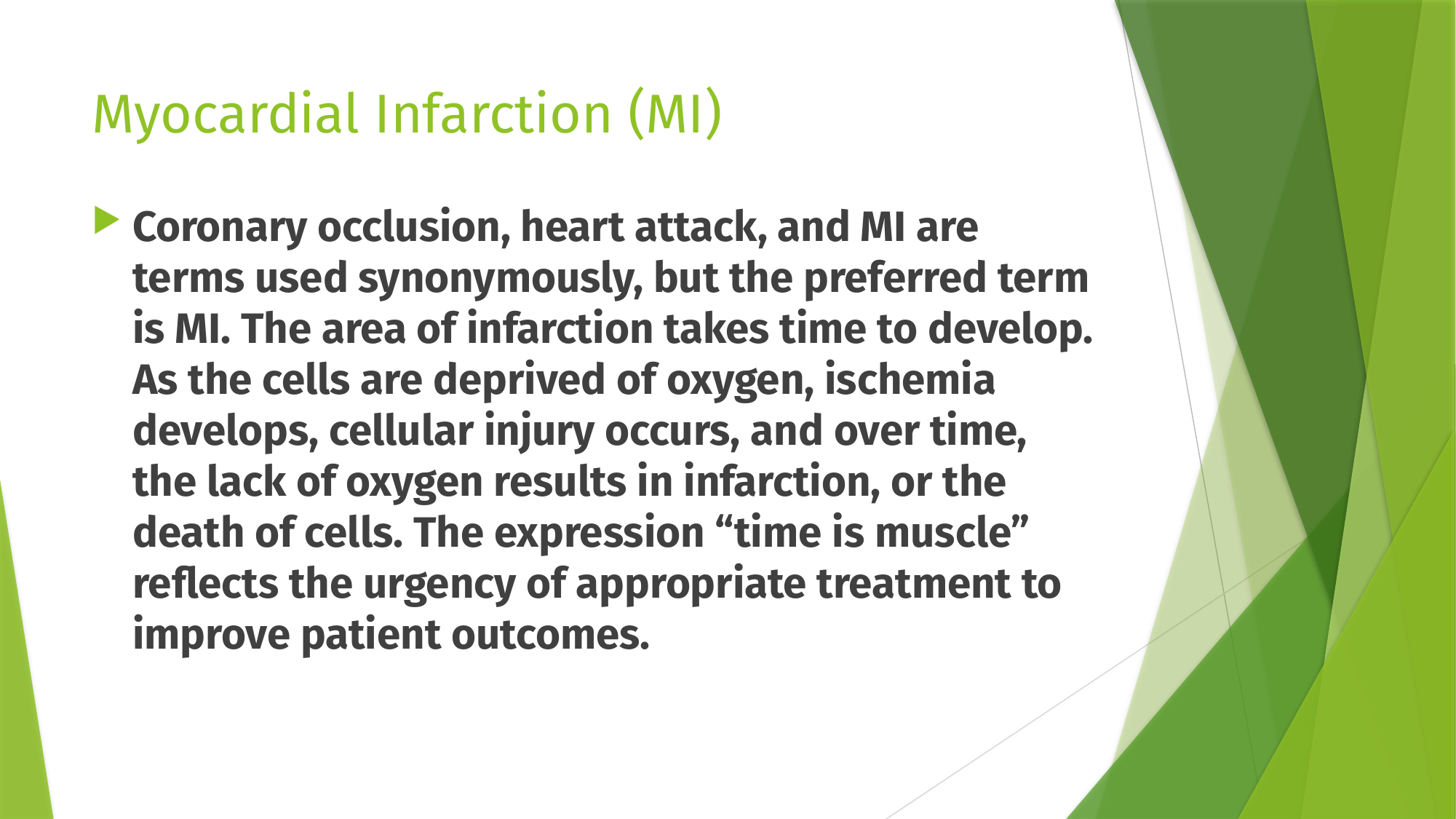

# Myocardial Infarction (MI)
Coronary occlusion, heart attack, and MI are terms used synonymously, but the preferred term is MI. The area of infarction takes time to develop. As the cells are deprived of oxygen, ischemia develops, cellular injury occurs, and over time, the lack of oxygen results in infarction, or the death of cells. The expression “time is muscle” reﬂects the urgency of appropriate treatment to improve patient outcomes.